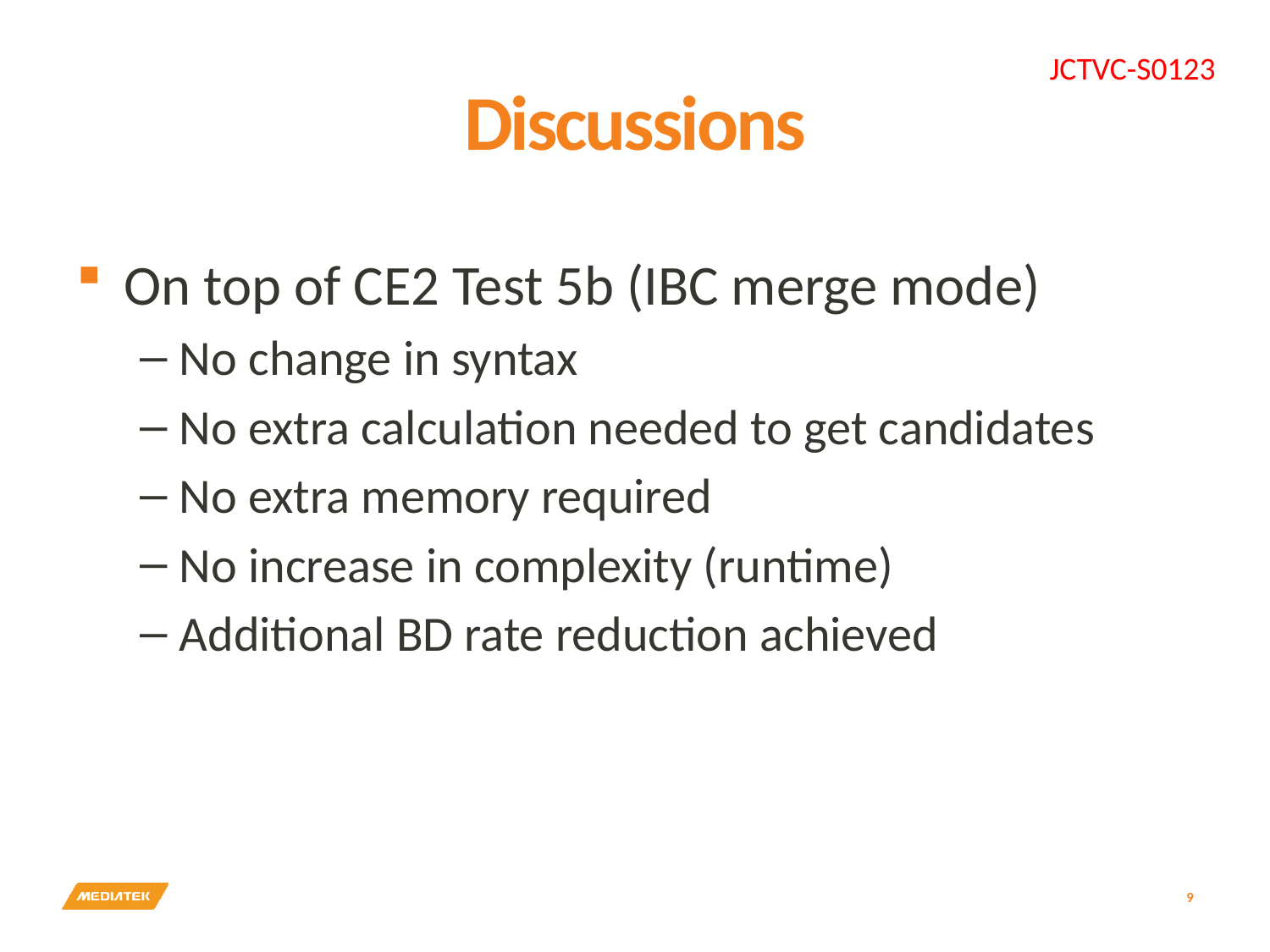

JCTVC-S0123
# Discussions
On top of CE2 Test 5b (IBC merge mode)
No change in syntax
No extra calculation needed to get candidates
No extra memory required
No increase in complexity (runtime)
Additional BD rate reduction achieved
9